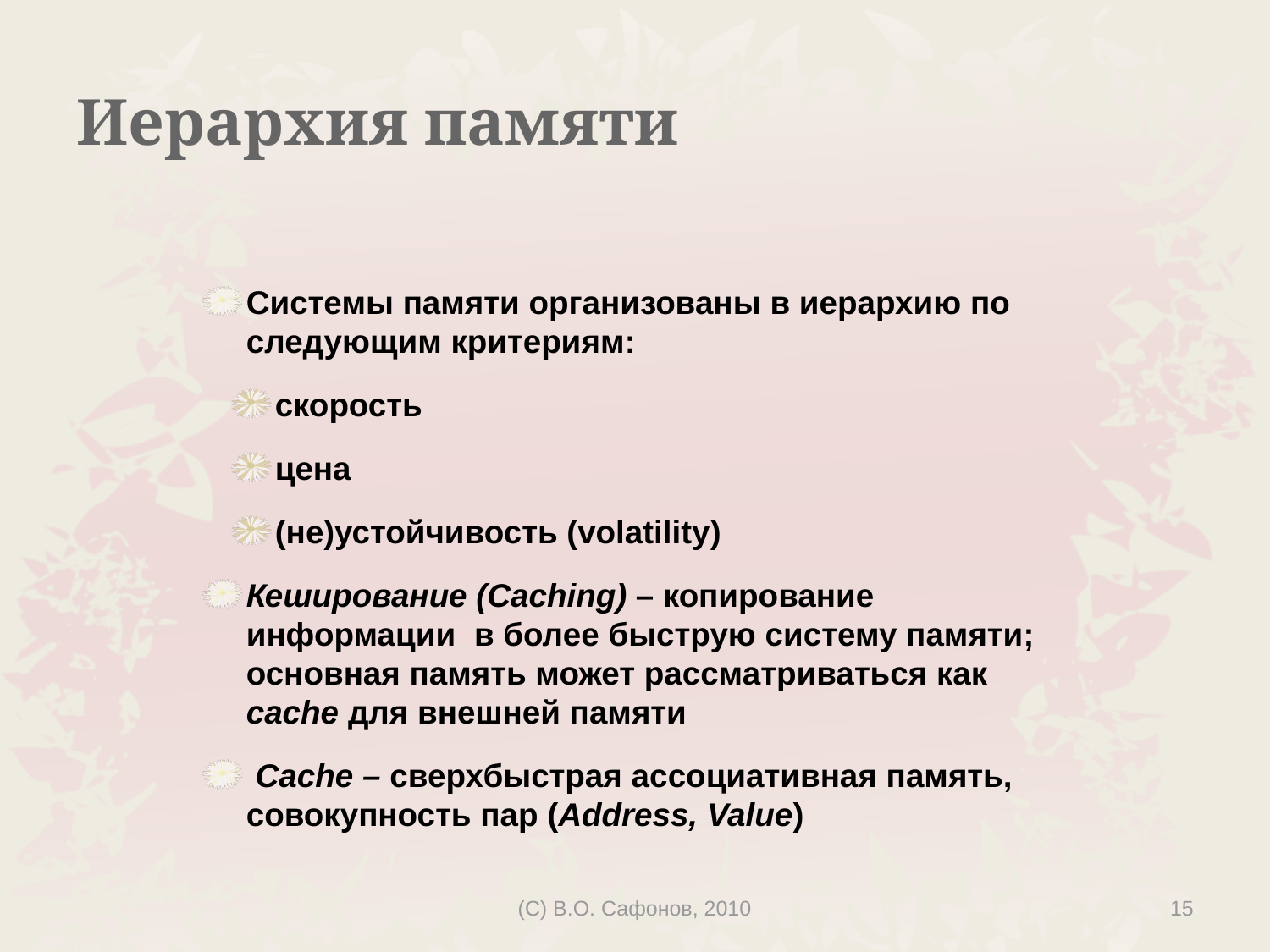

# Иерархия памяти
Системы памяти организованы в иерархию по следующим критериям:
скорость
цена
(не)устойчивость (volatility)
Кеширование (Caching) – копирование информации  в более быструю систему памяти;  основная память может рассматриваться как cache для внешней памяти
 Cache – сверхбыстрая ассоциативная память, совокупность пар (Address, Value)
(C) В.О. Сафонов, 2010
15